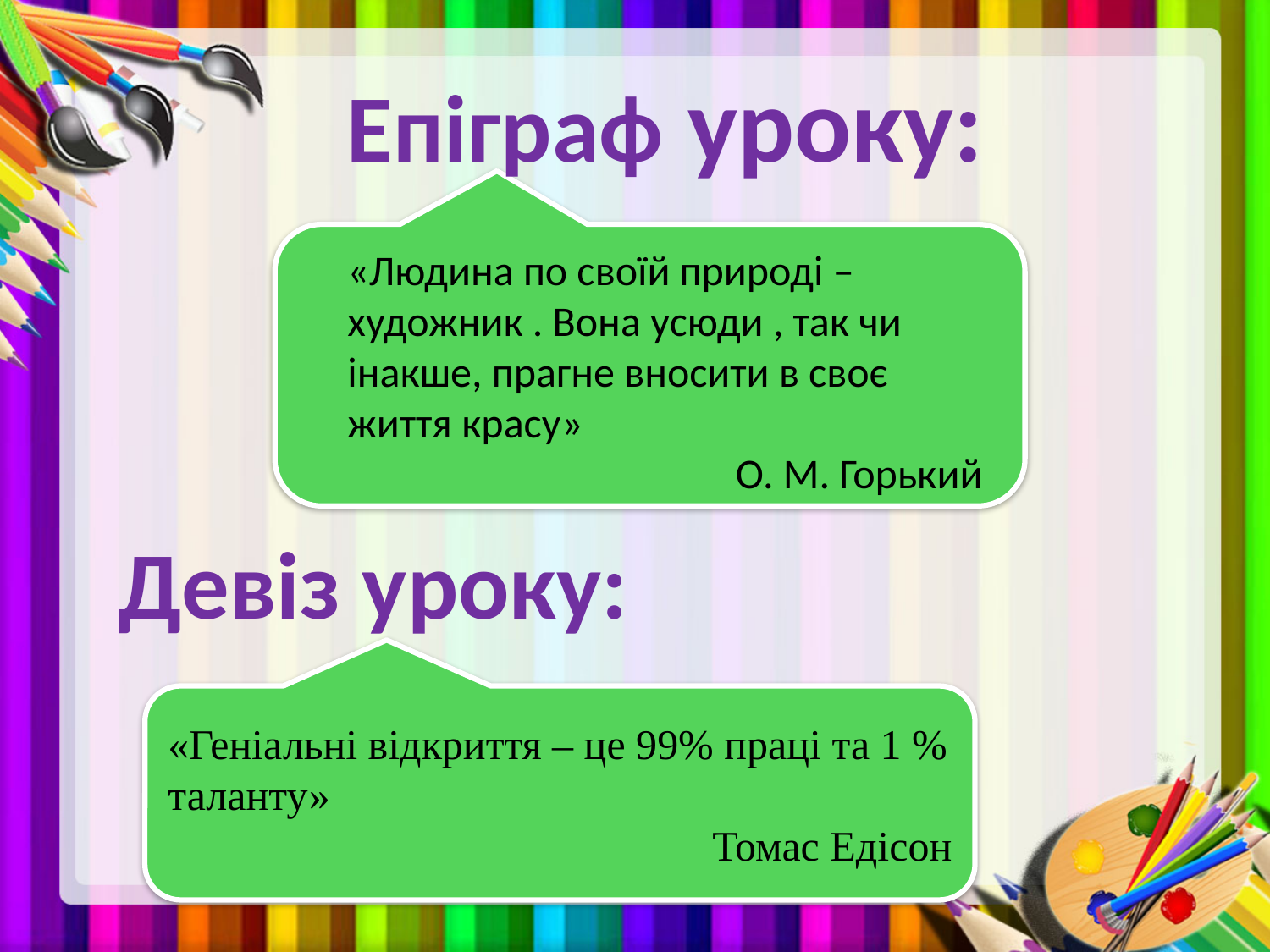

Епіграф уроку:

«Людина по своїй природі – художник . Вона усюди , так чи інакше, прагне вносити в своє життя красу»
			О. М. Горький
Девіз уроку:
«Геніальні відкриття – це 99% праці та 1 % таланту»
			Томас Едісон